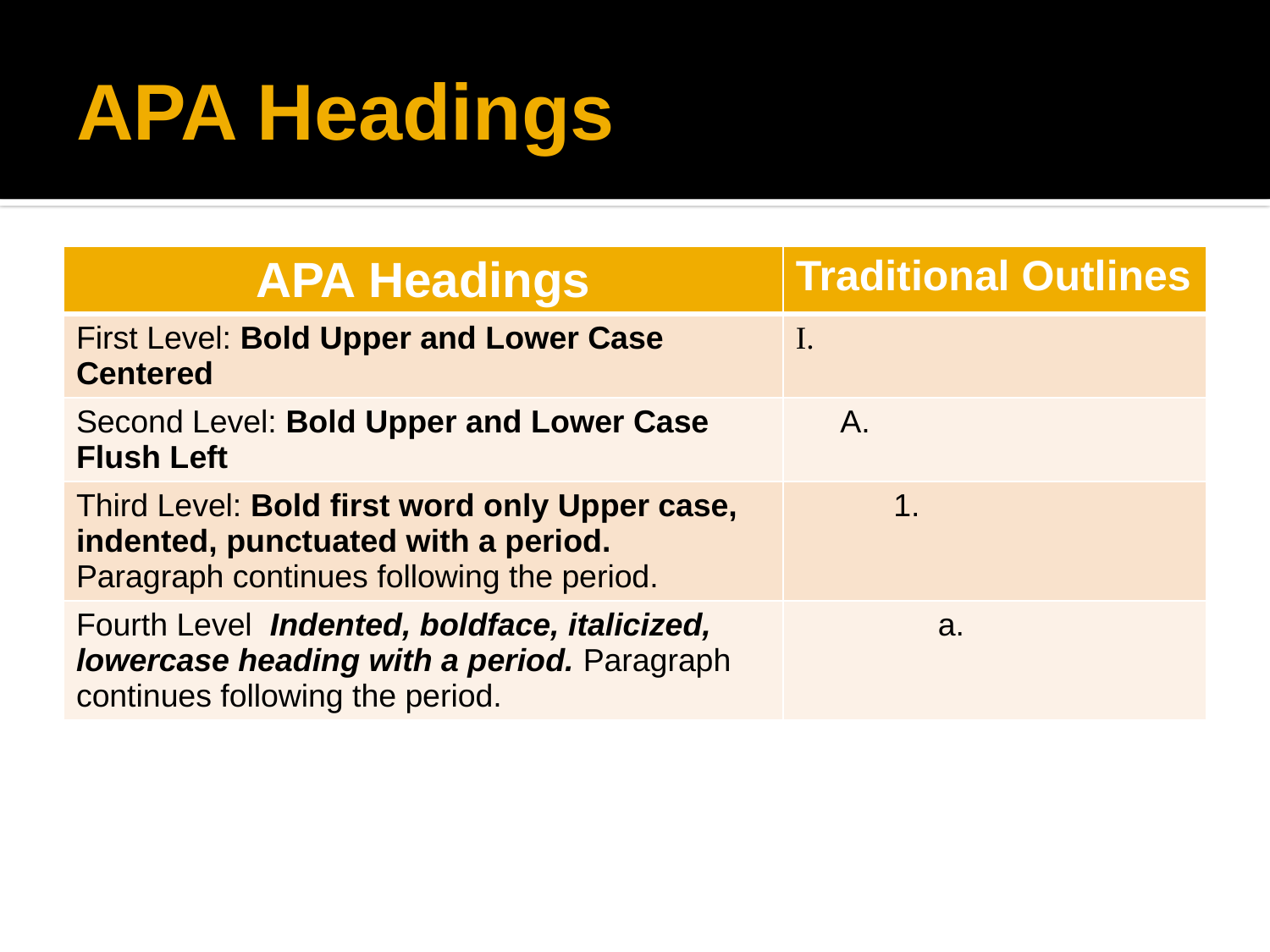

# APA Headings
| APA Headings | Traditional Outlines |
| --- | --- |
| First Level: Bold Upper and Lower Case Centered | I. |
| Second Level: Bold Upper and Lower Case Flush Left | A. |
| Third Level: Bold first word only Upper case, indented, punctuated with a period. Paragraph continues following the period. | 1. |
| Fourth Level  Indented, boldface, italicized, lowercase heading with a period. Paragraph continues following the period. | a. |